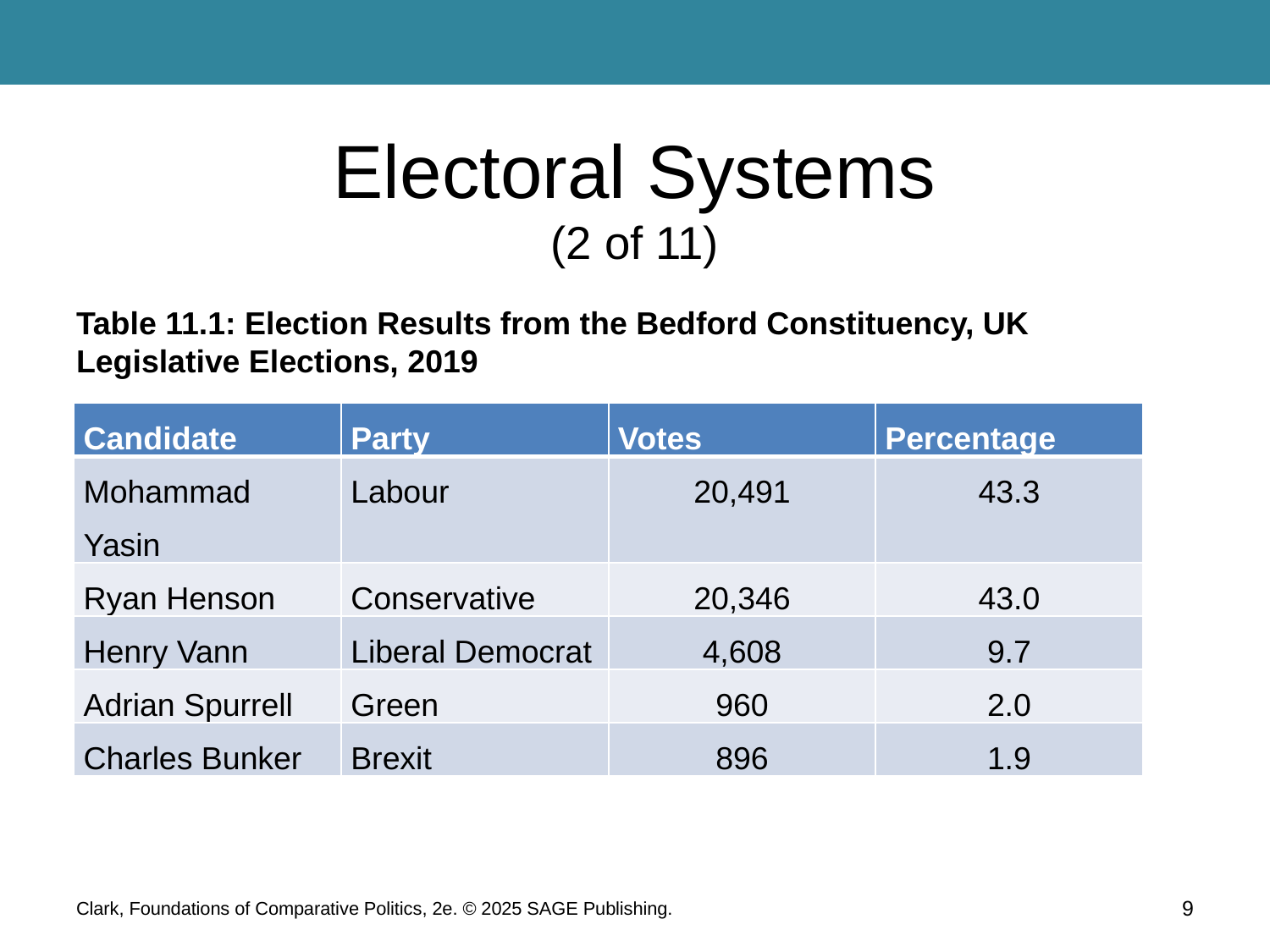

# Electoral Systems (2 of 11)
Table 11.1: Election Results from the Bedford Constituency, UK Legislative Elections, 2019

| Candidate | Party | Votes | Percentage |
| --- | --- | --- | --- |
| Mohammad Yasin | Labour | 20,491 | 43.3 |
| Ryan Henson | Conservative | 20,346 | 43.0 |
| Henry Vann | Liberal Democrat | 4,608 | 9.7 |
| Adrian Spurrell | Green | 960 | 2.0 |
| Charles Bunker | Brexit | 896 | 1.9 |
Clark, Foundations of Comparative Politics, 2e. © 2025 SAGE Publishing.
9